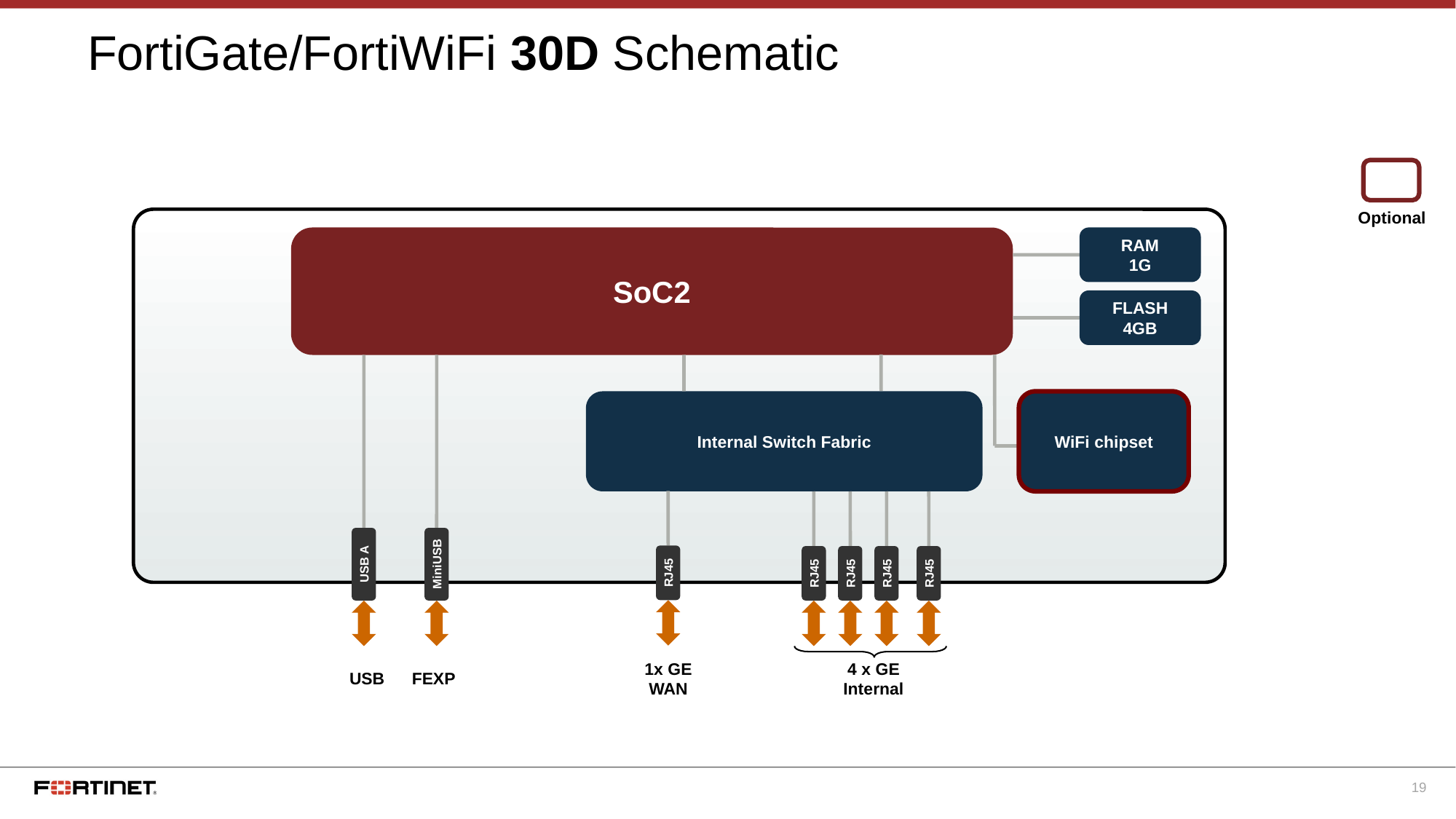

# FortiGate/FortiWiFi 30D Schematic

Optional

SoC2
RAM
1G

FLASH
4GB

Internal Switch Fabric
WiFi chipset

USB A
MiniUSB
RJ45
RJ45
RJ45
RJ45
RJ45

1x GE
WAN
4 x GE
Internal
USB
FEXP